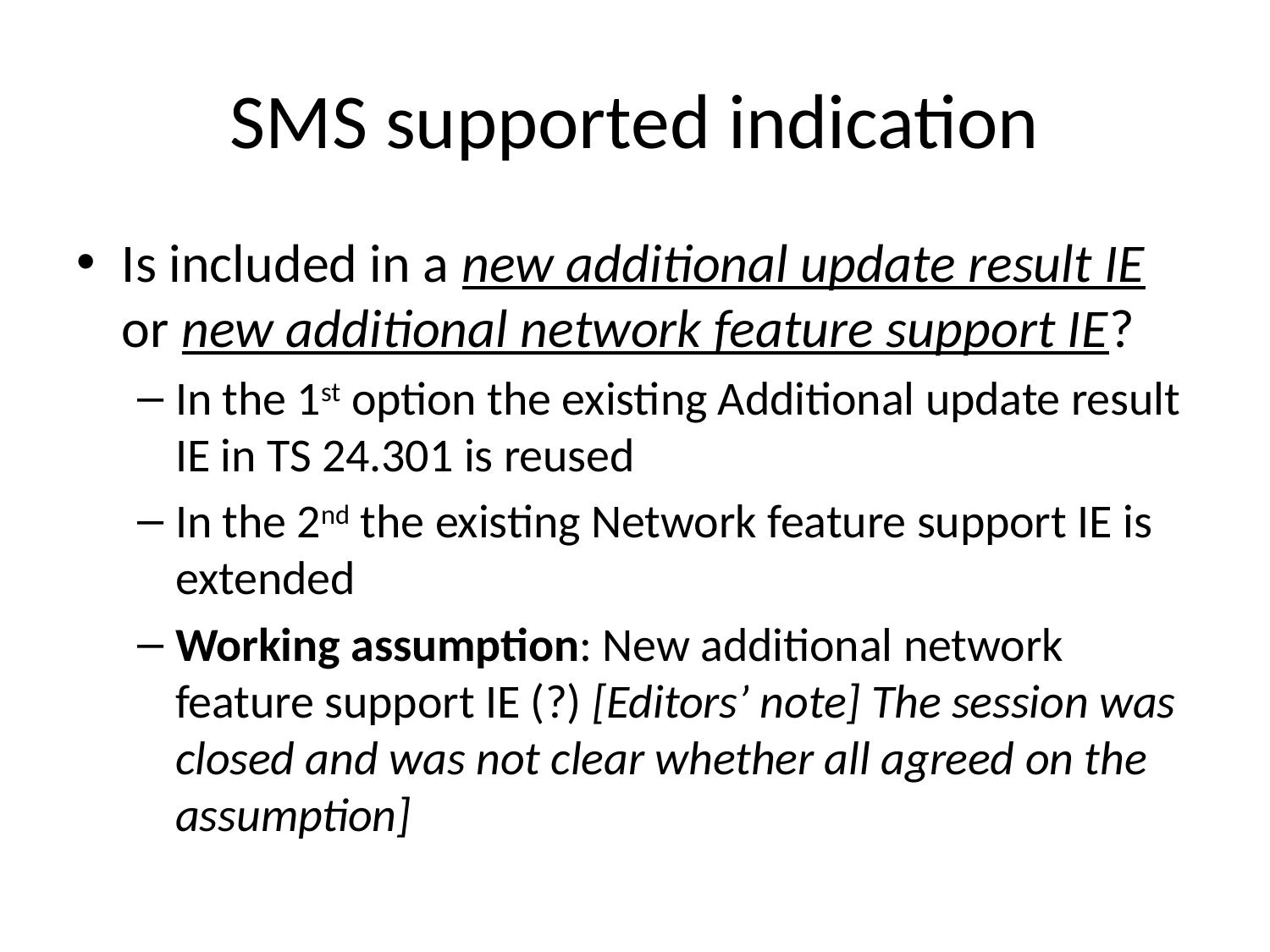

# SMS supported indication
Is included in a new additional update result IE or new additional network feature support IE?
In the 1st option the existing Additional update result IE in TS 24.301 is reused
In the 2nd the existing Network feature support IE is extended
Working assumption: New additional network feature support IE (?) [Editors’ note] The session was closed and was not clear whether all agreed on the assumption]